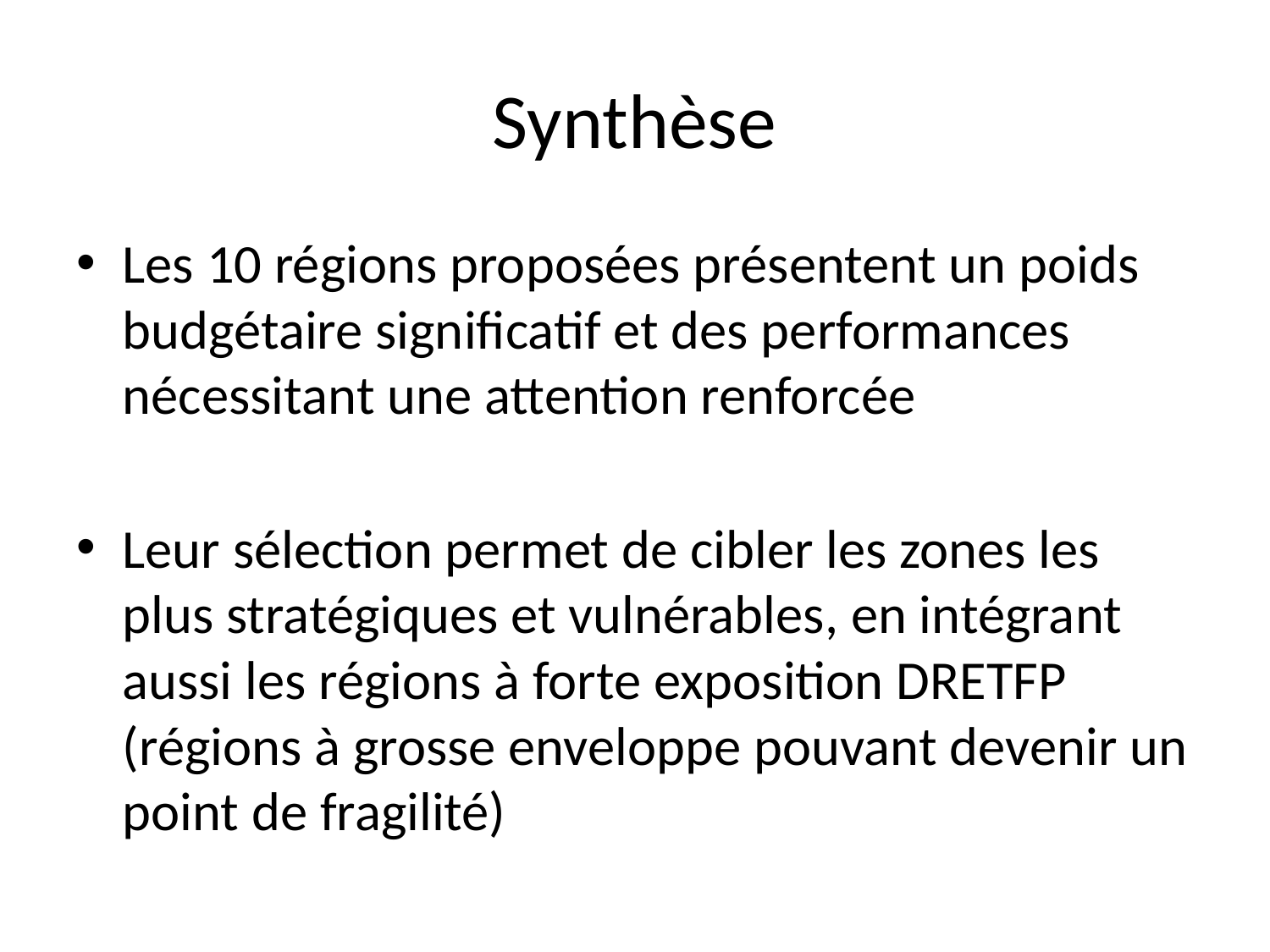

# Synthèse
Les 10 régions proposées présentent un poids budgétaire significatif et des performances nécessitant une attention renforcée

Leur sélection permet de cibler les zones les plus stratégiques et vulnérables, en intégrant aussi les régions à forte exposition DRETFP (régions à grosse enveloppe pouvant devenir un point de fragilité)